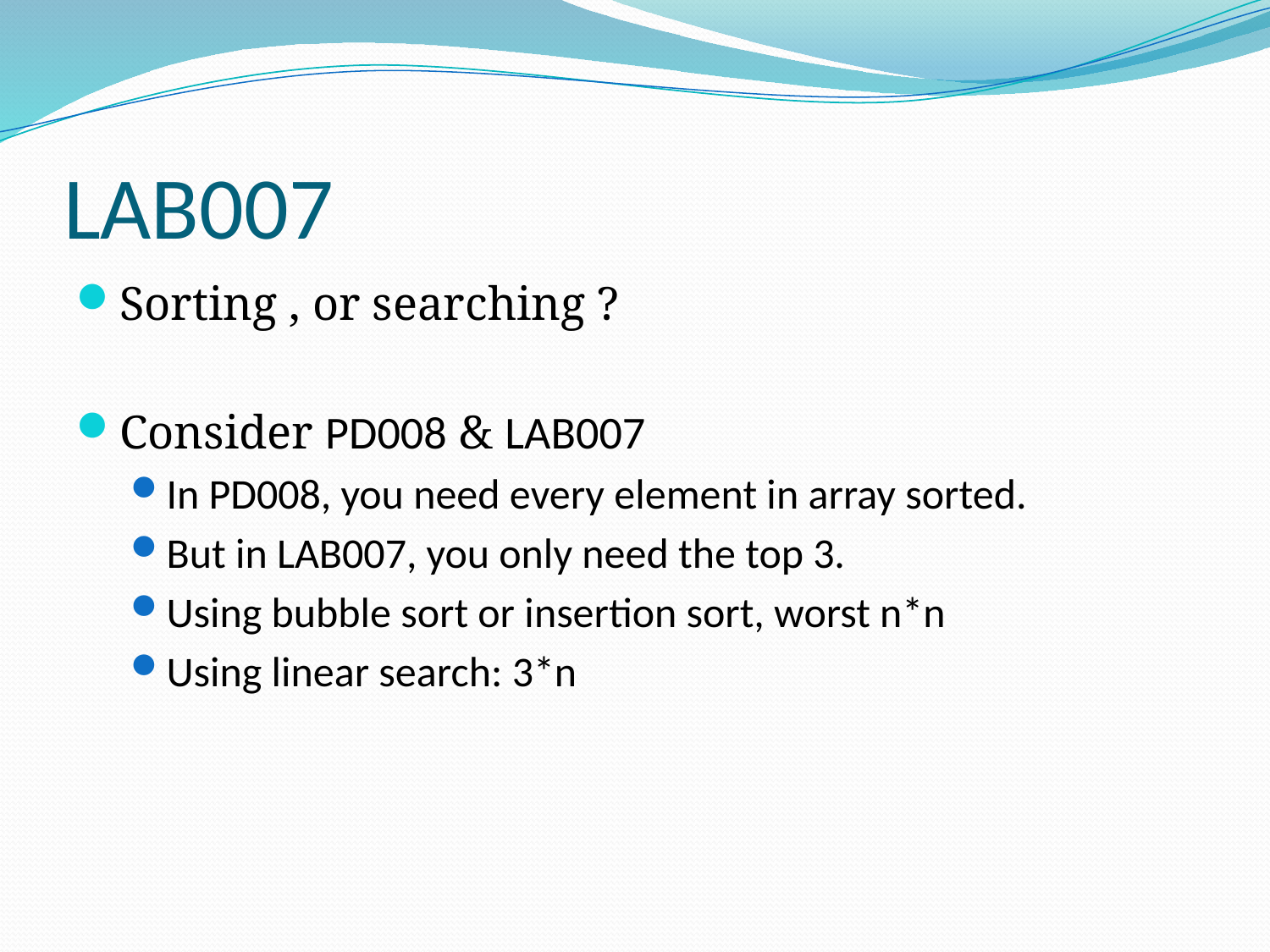

# LAB007
Sorting , or searching ?

Consider PD008 & LAB007
In PD008, you need every element in array sorted.
But in LAB007, you only need the top 3.
Using bubble sort or insertion sort, worst n*n
Using linear search: 3*n